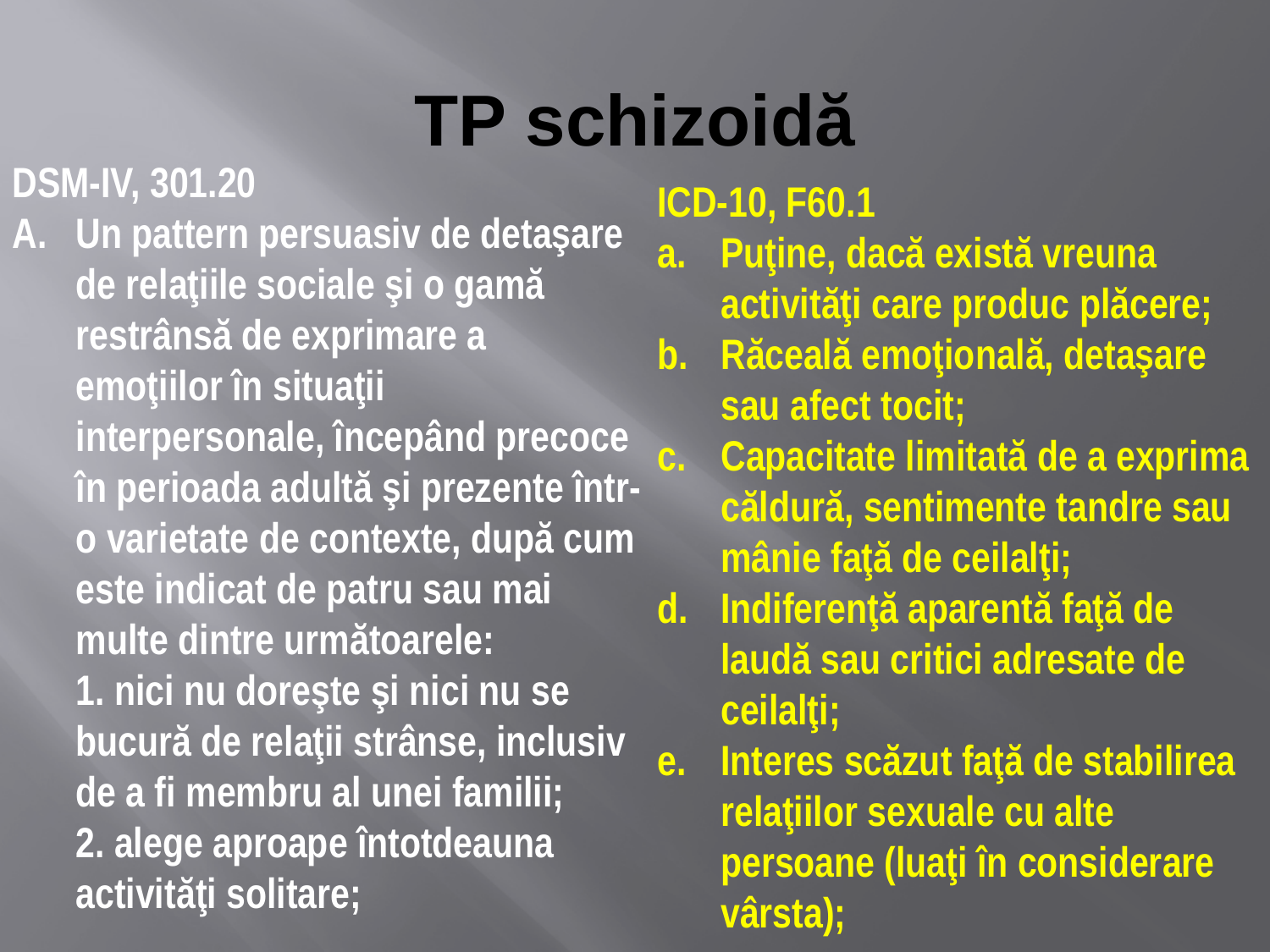

# TP schizoidă
DSM-IV, 301.20
Un pattern persuasiv de detaşare de relaţiile sociale şi o gamă restrânsă de exprimare a emoţiilor în situaţii interpersonale, începând precoce în perioada adultă şi prezente într-o varietate de contexte, după cum este indicat de patru sau mai multe dintre următoarele:
	1. nici nu doreşte şi nici nu se bucură de relaţii strânse, inclusiv de a fi membru al unei familii;
	2. alege aproape întotdeauna activităţi solitare;

ICD-10, F60.1
Puţine, dacă există vreuna activităţi care produc plăcere;
Răceală emoţională, detaşare sau afect tocit;
Capacitate limitată de a exprima căldură, sentimente tandre sau mânie faţă de ceilalţi;
Indiferenţă aparentă faţă de laudă sau critici adresate de ceilalţi;
Interes scăzut faţă de stabilirea relaţiilor sexuale cu alte persoane (luaţi în considerare vârsta);